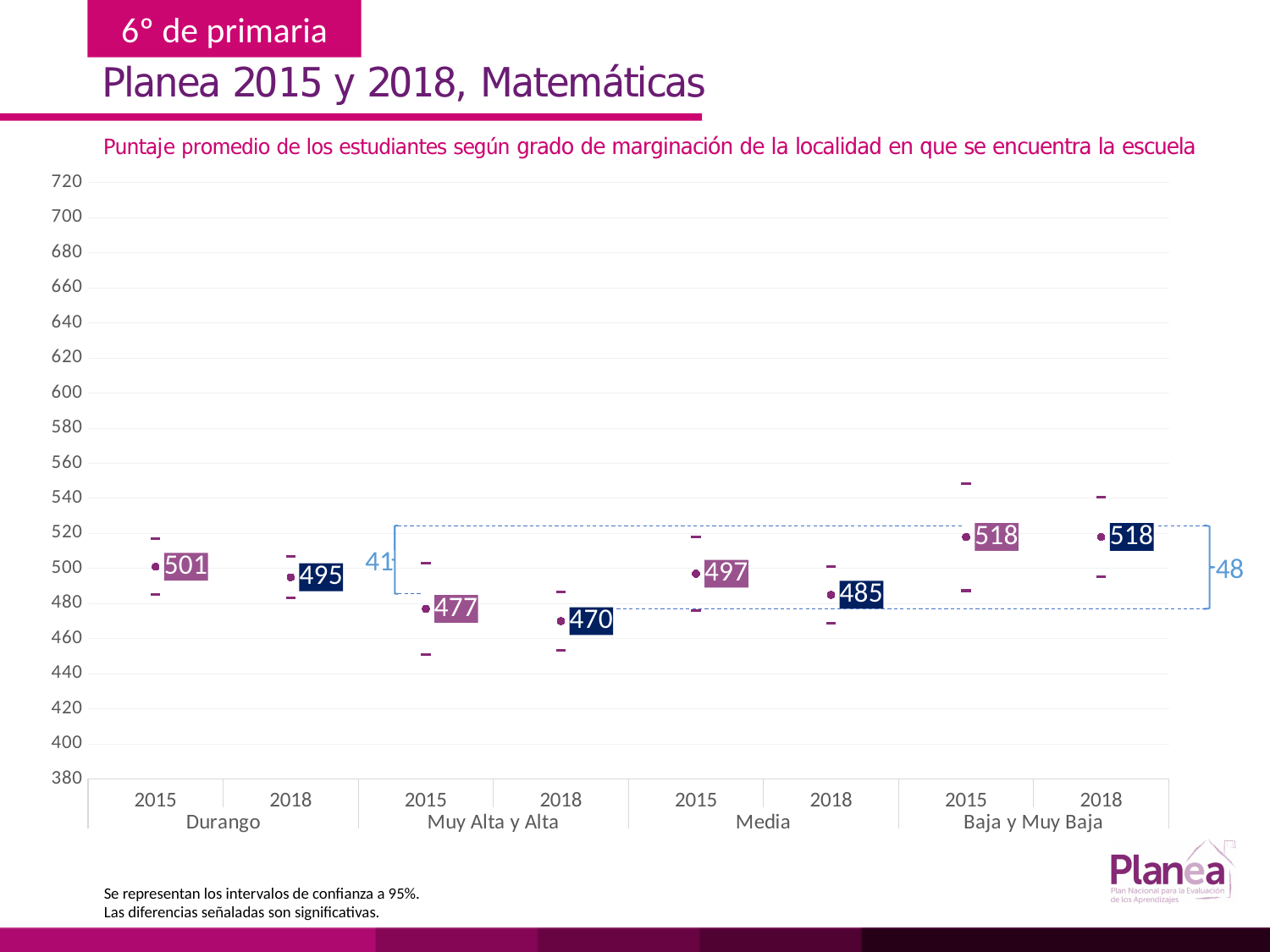

Planea 2015 y 2018, Matemáticas

Puntaje promedio de los estudiantes según grado de marginación de la localidad en que se encuentra la escuela

### Chart

| Category |  |  |  |
|---|---|---|---|
| 2015 | 485.08 | 516.92 | 501.0 |
| 2018 | 483.259 | 506.741 | 495.0 |
| 2015 | 451.13 | 502.87 | 477.0 |
| 2018 | 453.483 | 486.517 | 470.0 |
| 2015 | 475.906 | 518.094 | 497.0 |
| 2018 | 468.682 | 501.318 | 485.0 |
| 2015 | 487.354 | 548.646 | 518.0 |
| 2018 | 495.115 | 540.885 | 518.0 |
41

48
Se representan los intervalos de confianza a 95%.
Las diferencias señaladas son significativas.